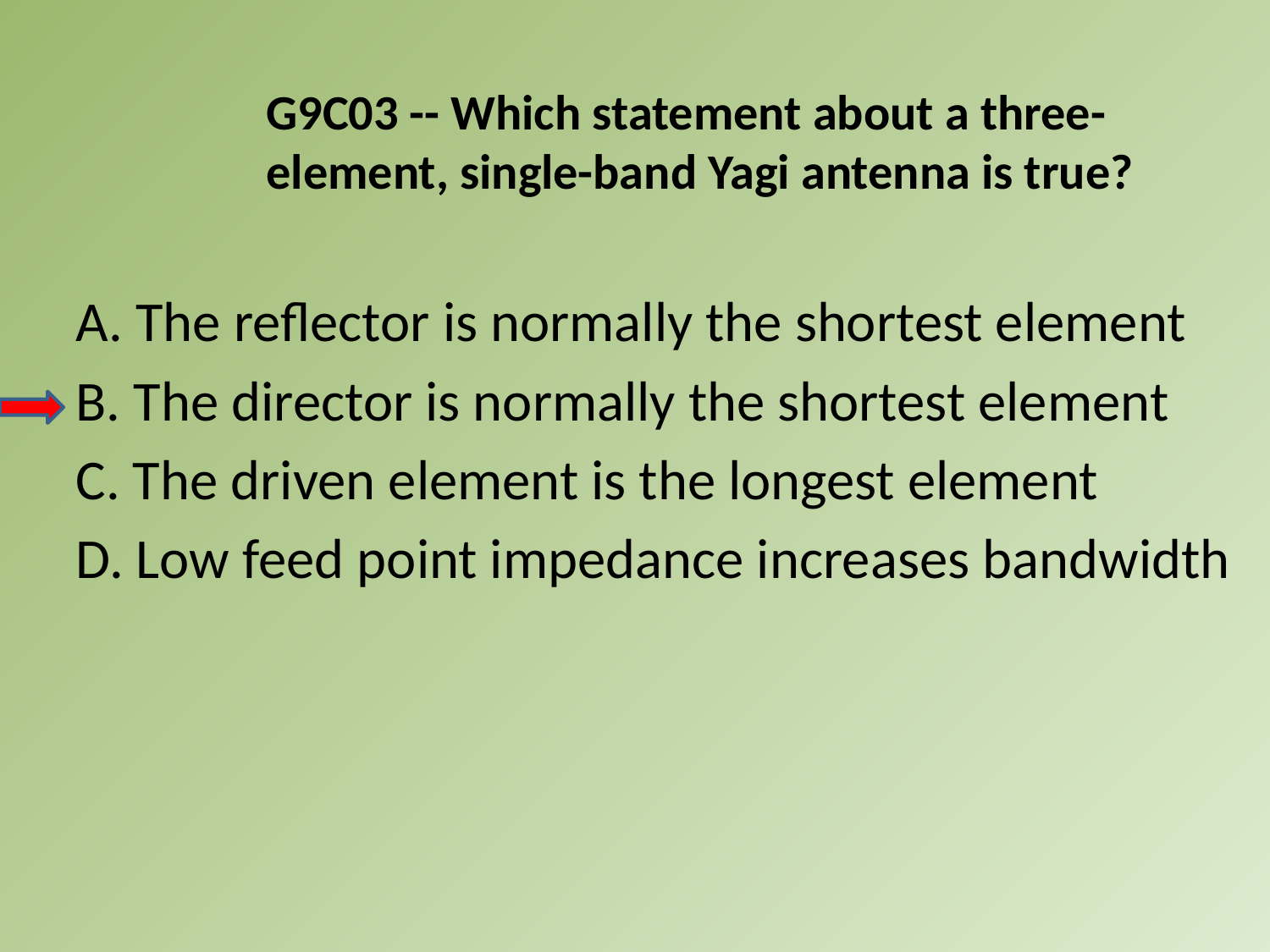

G9C03 -- Which statement about a three-element, single-band Yagi antenna is true?
A. The reflector is normally the shortest element
B. The director is normally the shortest element
C. The driven element is the longest element
D. Low feed point impedance increases bandwidth